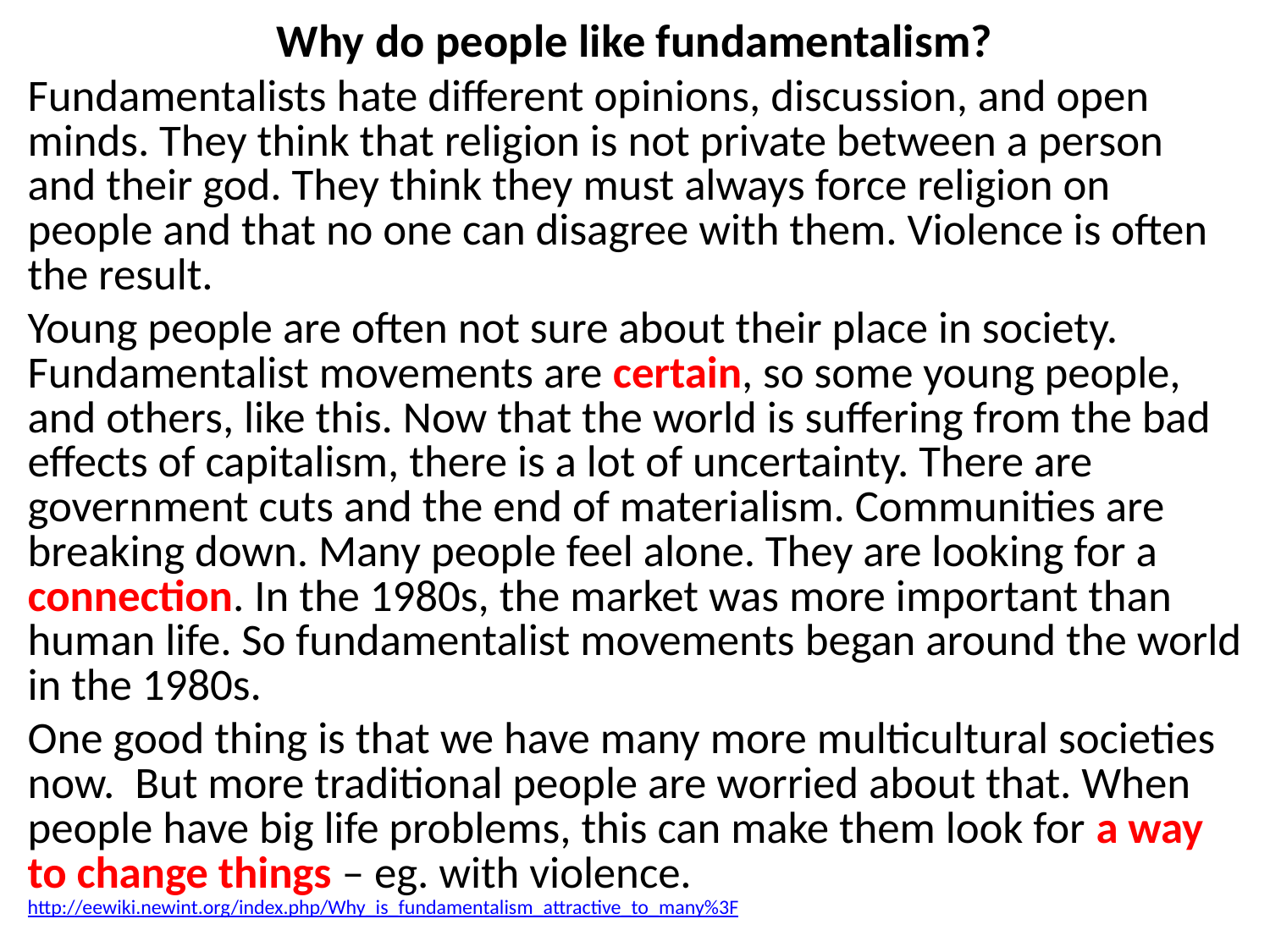

Why do people like fundamentalism?
Fundamentalists hate different opinions, discussion, and open minds. They think that religion is not private between a person and their god. They think they must always force religion on people and that no one can disagree with them. Violence is often the result.
Young people are often not sure about their place in society. Fundamentalist movements are certain, so some young people, and others, like this. Now that the world is suffering from the bad effects of capitalism, there is a lot of uncertainty. There are government cuts and the end of materialism. Communities are breaking down. Many people feel alone. They are looking for a connection. In the 1980s, the market was more important than human life. So fundamentalist movements began around the world in the 1980s.
One good thing is that we have many more multicultural societies now.  But more traditional people are worried about that. When people have big life problems, this can make them look for a way to change things – eg. with violence. http://eewiki.newint.org/index.php/Why_is_fundamentalism_attractive_to_many%3F